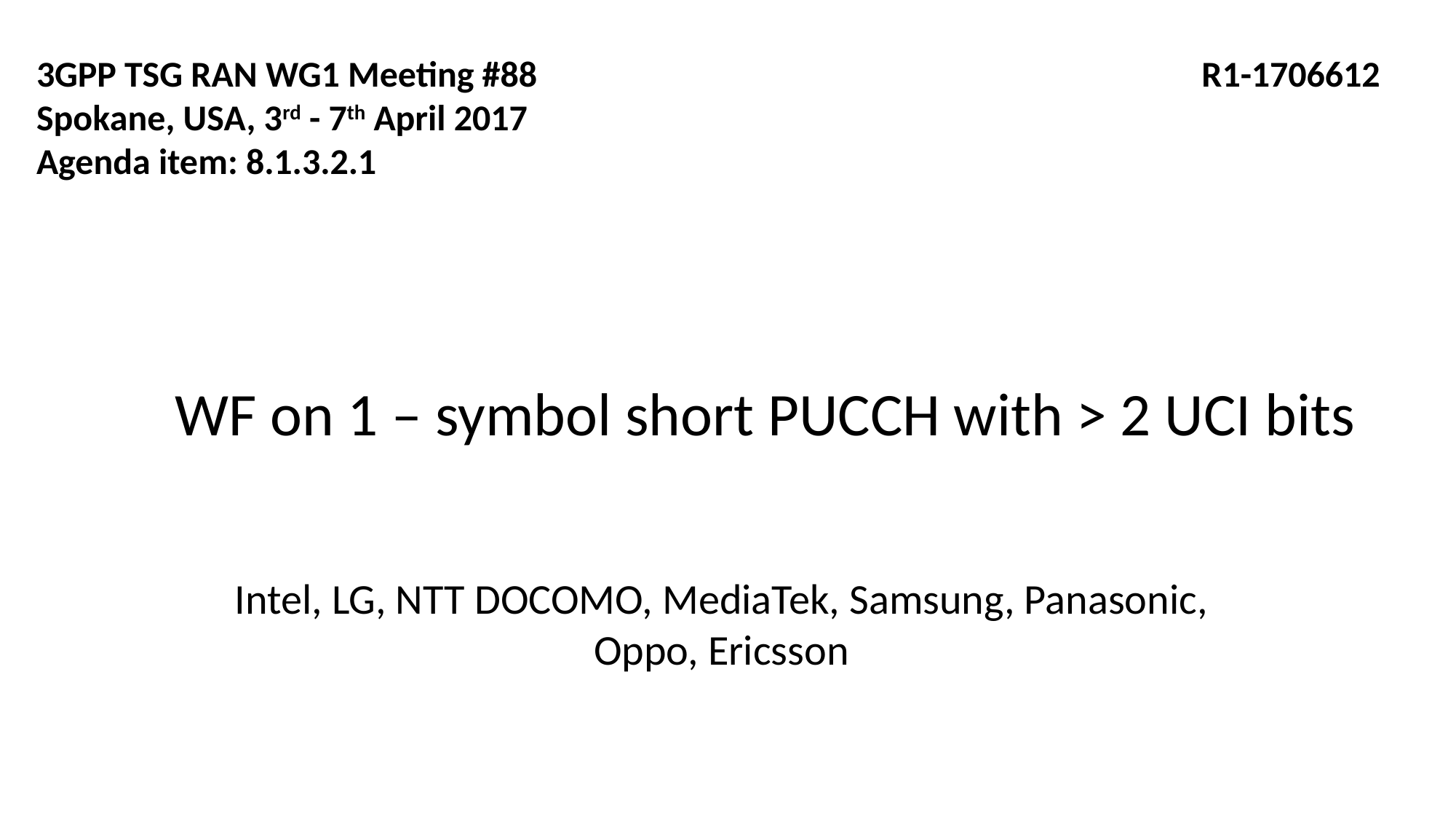

3GPP TSG RAN WG1 Meeting #88			                                                 R1-1706612
Spokane, USA, 3rd - 7th April 2017
Agenda item: 8.1.3.2.1
WF on 1 – symbol short PUCCH with > 2 UCI bits
Intel, LG, NTT DOCOMO, MediaTek, Samsung, Panasonic, Oppo, Ericsson